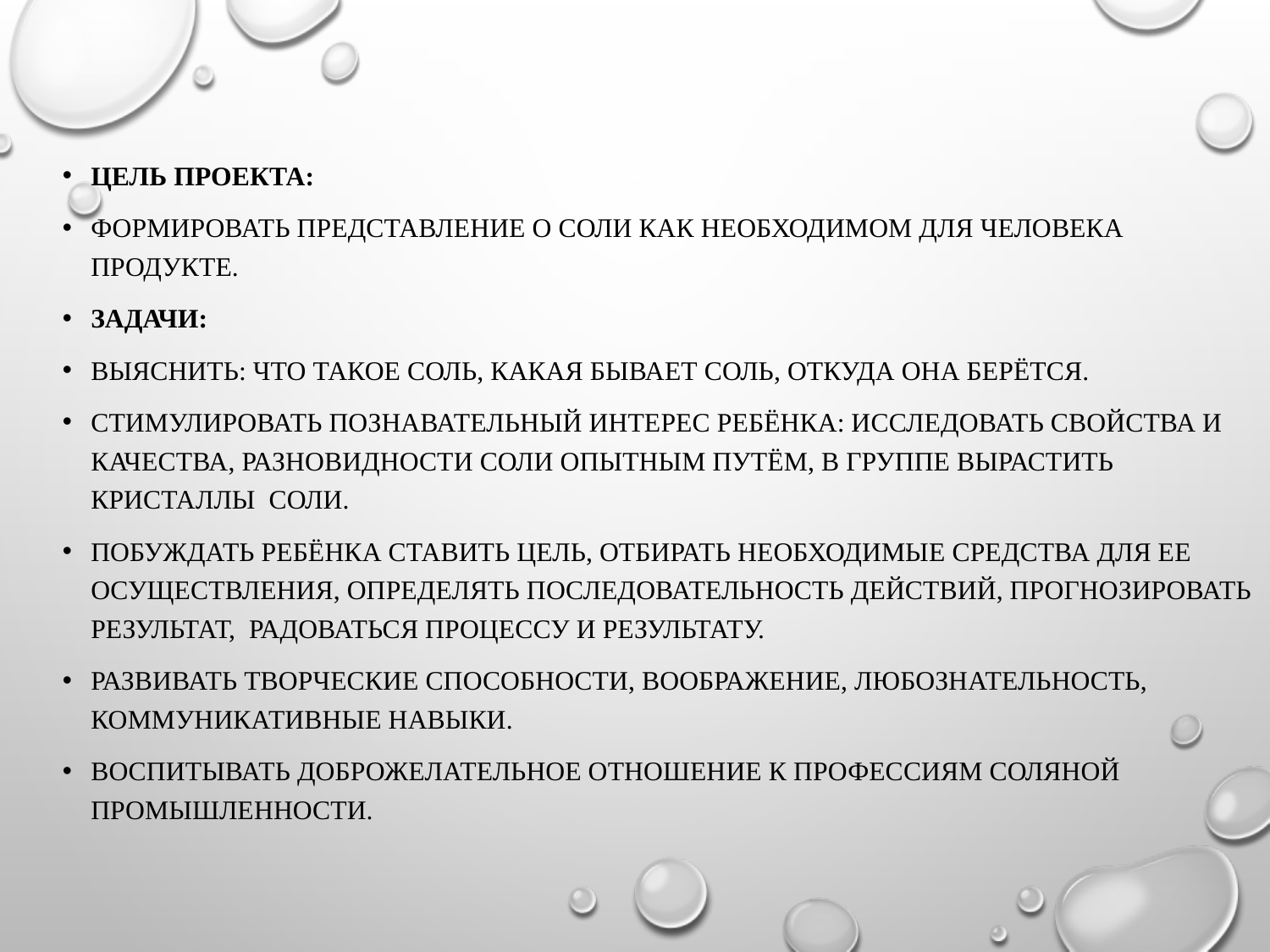

Цель проекта:
Формировать представление о соли как необходимом для человека продукте.
Задачи:
Выяснить: что такое соль, какая бывает соль, откуда она берётся.
Стимулировать познавательный интерес ребёнка: исследовать свойства и качества, разновидности соли опытным путём, в группе вырастить кристаллы  соли.
Побуждать ребёнка ставить цель, отбирать необходимые средства для ее осуществления, определять последовательность действий, прогнозировать результат,  радоваться процессу и результату.
Развивать творческие способности, воображение, любознательность, коммуникативные навыки.
Воспитывать доброжелательное отношение к профессиям соляной промышленности.